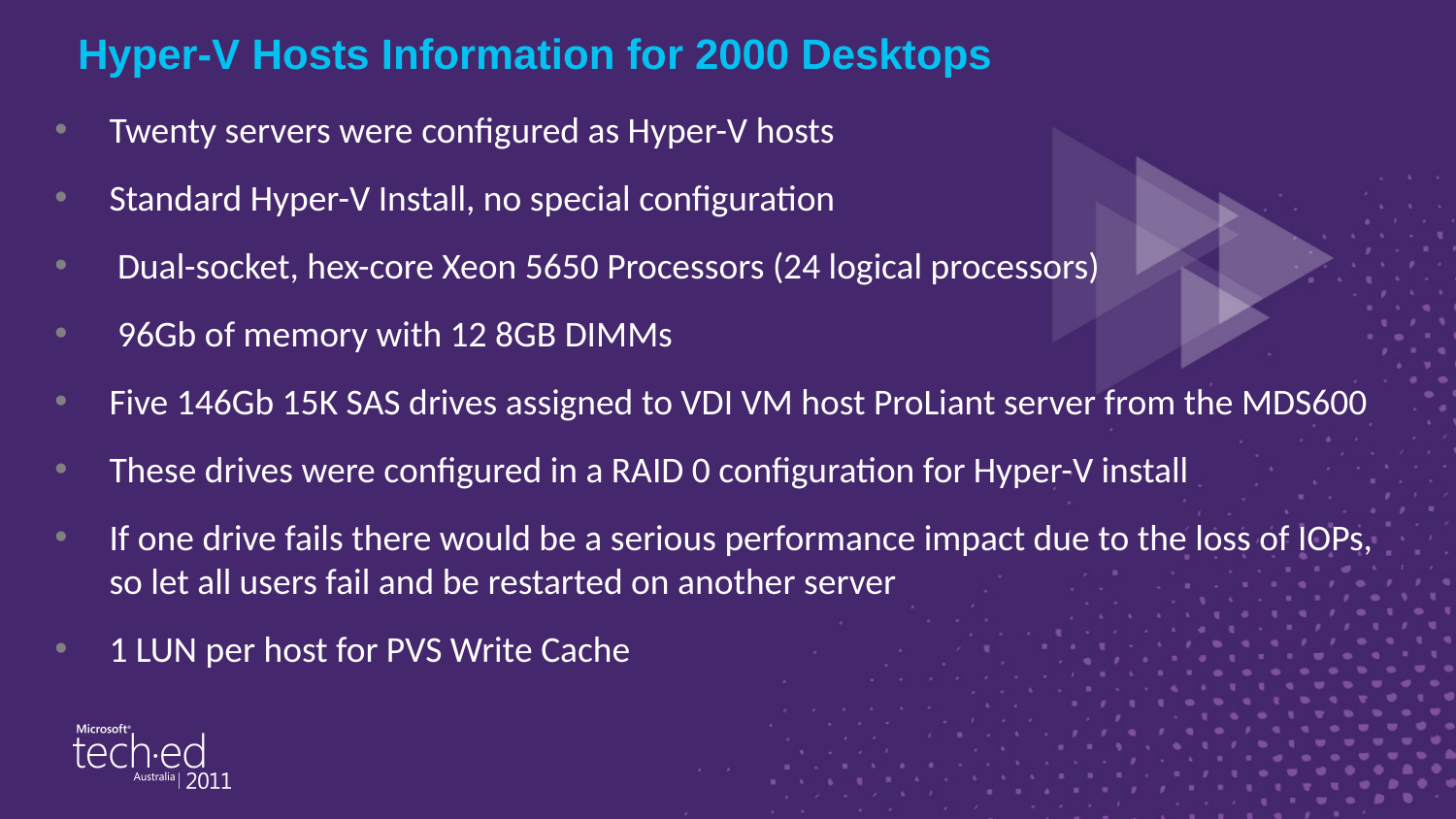

# Hyper-V Hosts Information for 2000 Desktops
Twenty servers were configured as Hyper-V hosts
Standard Hyper-V Install, no special configuration
 Dual-socket, hex-core Xeon 5650 Processors (24 logical processors)
 96Gb of memory with 12 8GB DIMMs
Five 146Gb 15K SAS drives assigned to VDI VM host ProLiant server from the MDS600
These drives were configured in a RAID 0 configuration for Hyper-V install
If one drive fails there would be a serious performance impact due to the loss of IOPs, so let all users fail and be restarted on another server
1 LUN per host for PVS Write Cache